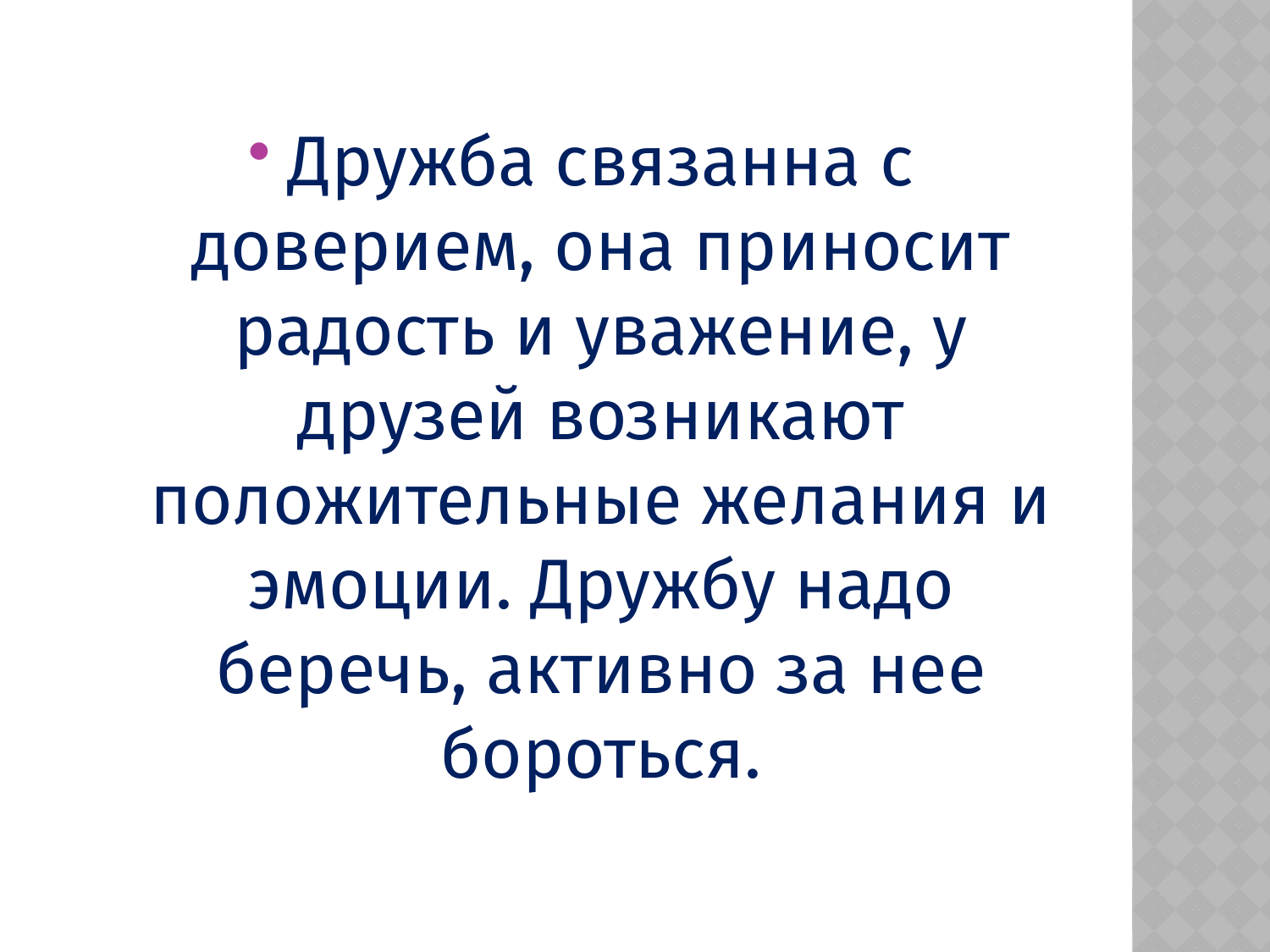

#
Дружба связанна с доверием, она приносит радость и уважение, у друзей возникают положительные желания и эмоции. Дружбу надо беречь, активно за нее бороться.